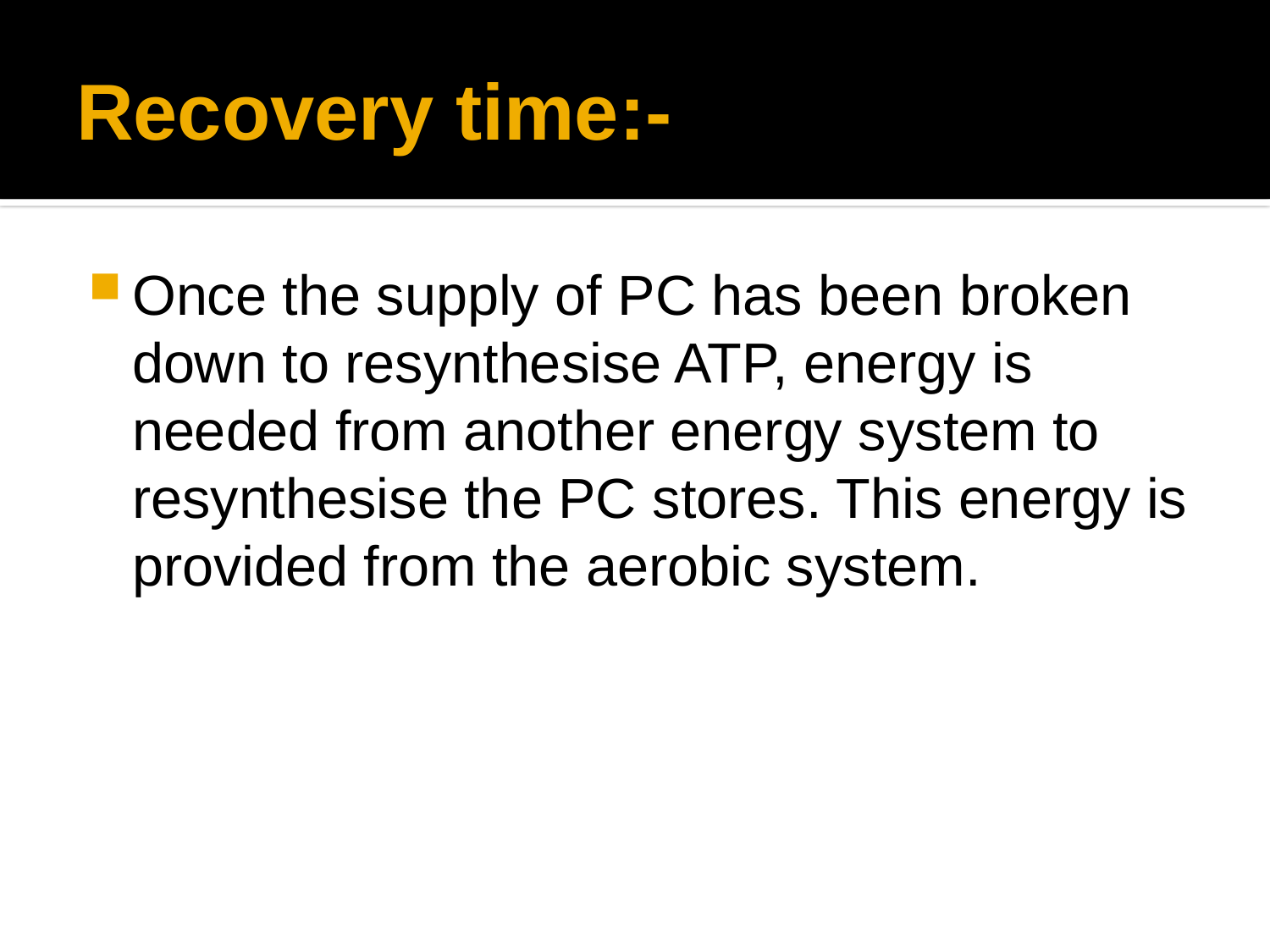

# Recovery time:-
Once the supply of PC has been broken down to resynthesise ATP, energy is needed from another energy system to resynthesise the PC stores. This energy is provided from the aerobic system.